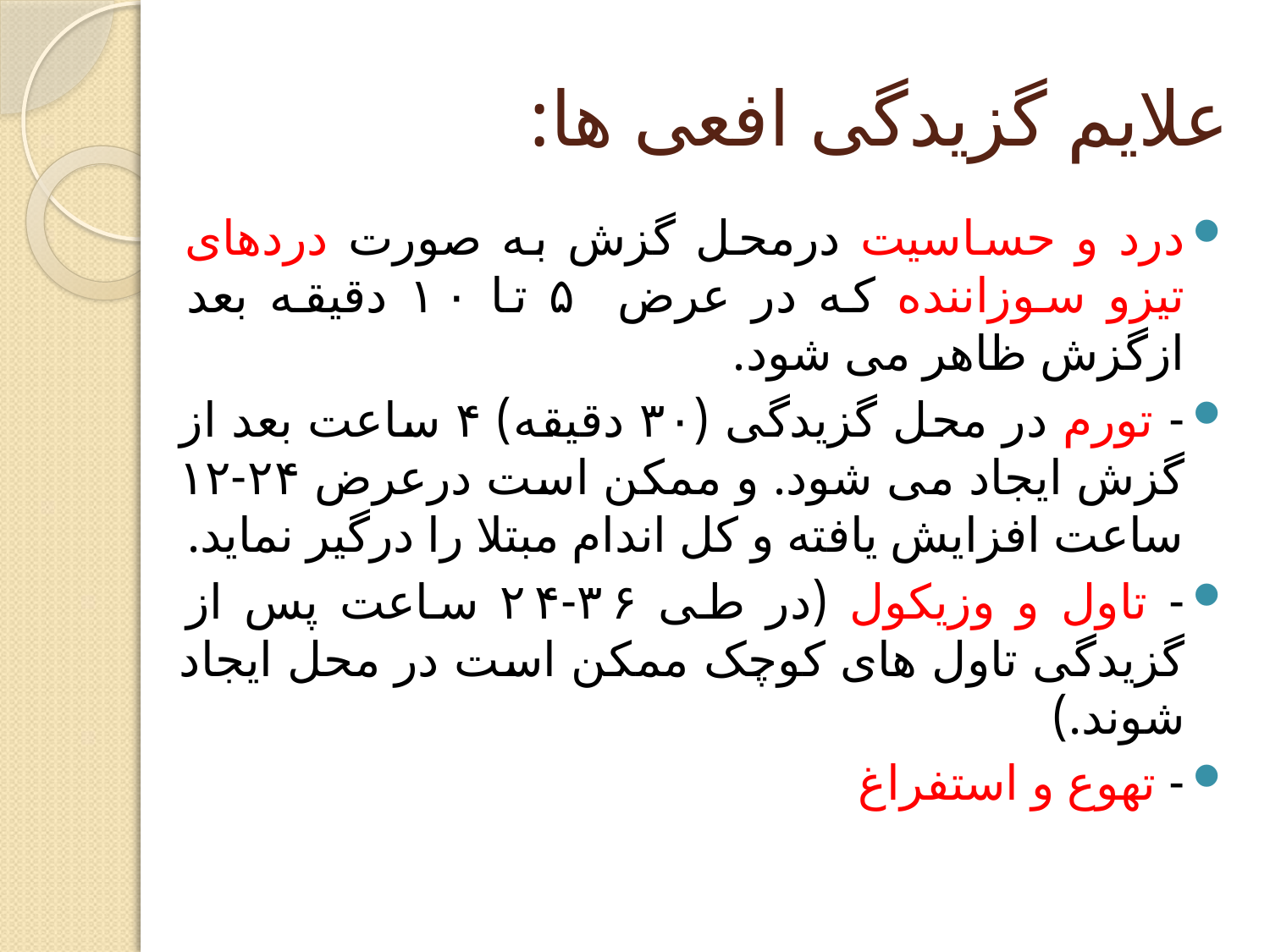

# علایم گزیدگی افعی ها:
درد و حساسیت درمحل گزش به صورت دردهای تیزو سوزاننده که در عرض  ۵ تا ۱۰ دقیقه بعد ازگزش ظاهر می شود.
- تورم در محل گزیدگی (۳۰ دقیقه) ۴ ساعت بعد از گزش ایجاد می شود. و ممکن است درعرض ۲۴-۱۲ ساعت افزایش یافته و کل اندام مبتلا را درگیر نماید.
- تاول و وزیکول (در طی ۳۶-۲۴ ساعت پس از گزیدگی تاول های کوچک ممکن است در محل ایجاد شوند.)
- تهوع و استفراغ